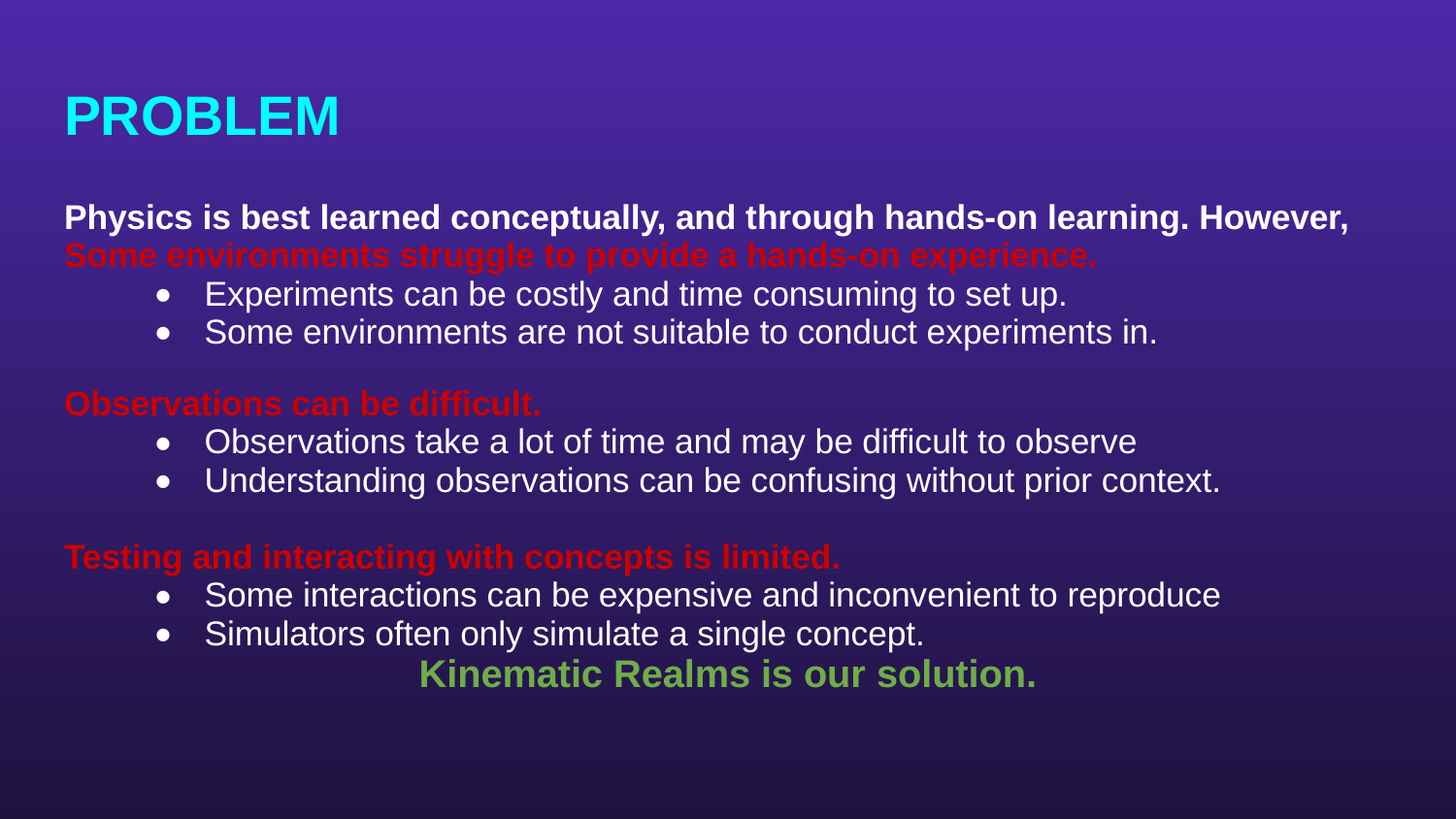

# PROBLEM
Physics is best learned conceptually, and through hands-on learning. However,
Some environments struggle to provide a hands-on experience.
Experiments can be costly and time consuming to set up.
Some environments are not suitable to conduct experiments in.

Observations can be difficult.
Observations take a lot of time and may be difficult to observe
Understanding observations can be confusing without prior context.

Testing and interacting with concepts is limited.
Some interactions can be expensive and inconvenient to reproduce
Simulators often only simulate a single concept.
Kinematic Realms is our solution.